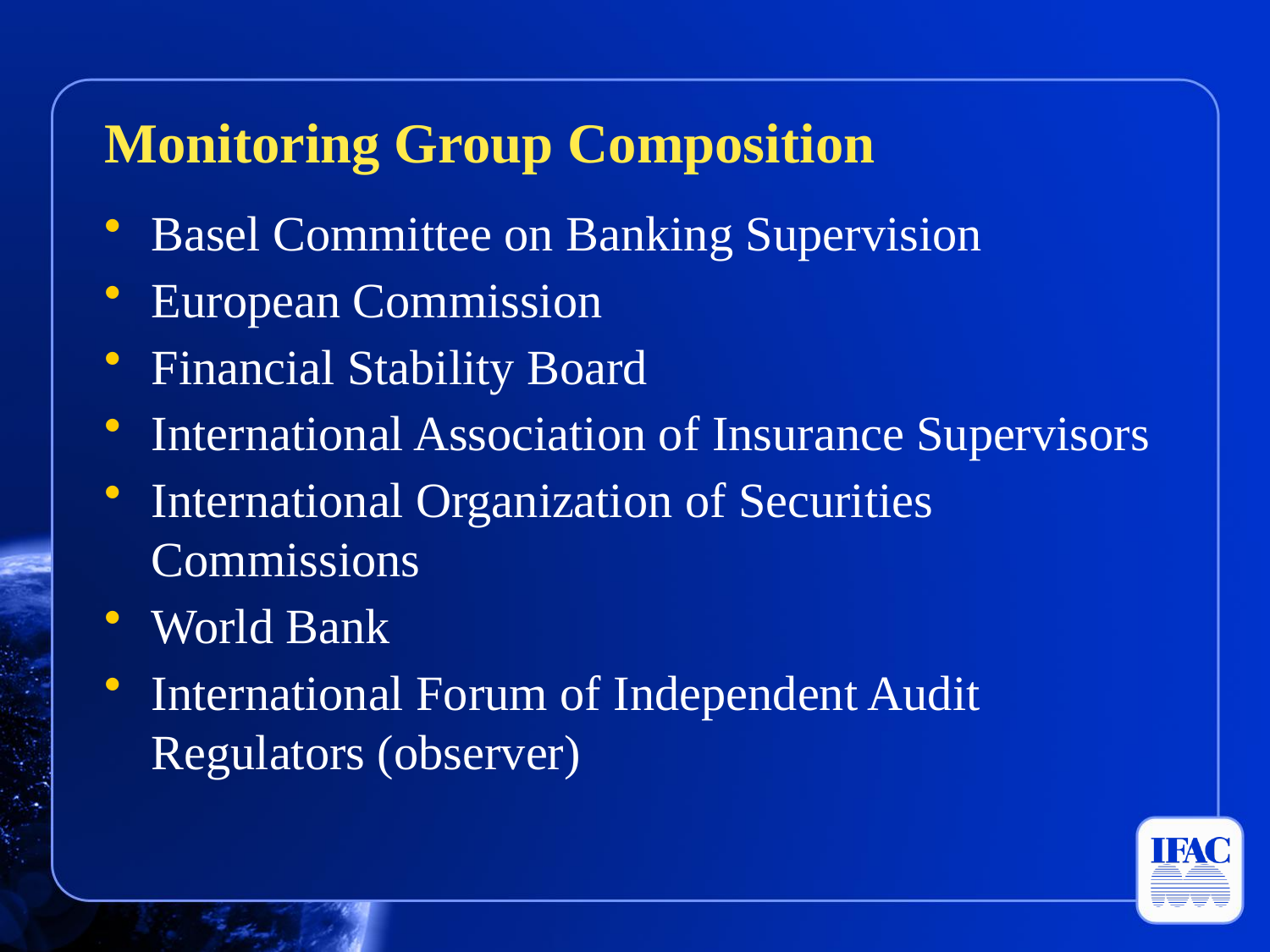

#
Monitoring Group Composition
Basel Committee on Banking Supervision
European Commission
Financial Stability Board
International Association of Insurance Supervisors
International Organization of Securities Commissions
World Bank
International Forum of Independent Audit Regulators (observer)